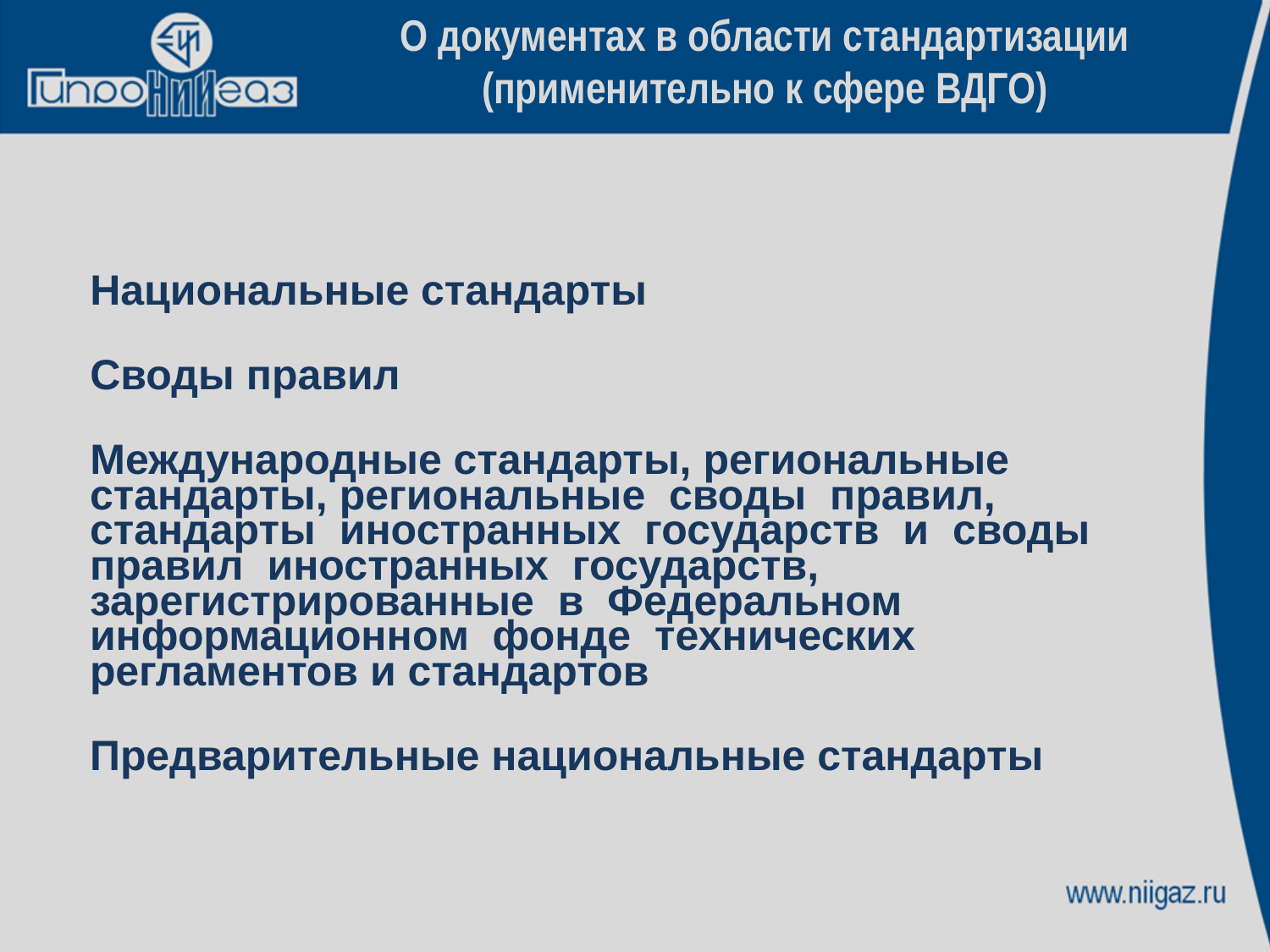

# О документах в области стандартизации (применительно к сфере ВДГО)
Национальные стандарты
Своды правил
Международные стандарты, региональные
    стандарты, региональные  своды  правил,
    стандарты  иностранных  государств  и  своды
    правил  иностранных  государств,
    зарегистрированные  в  Федеральном
    информационном  фонде  технических
    регламентов и стандартов
    Предварительные национальные стандарты